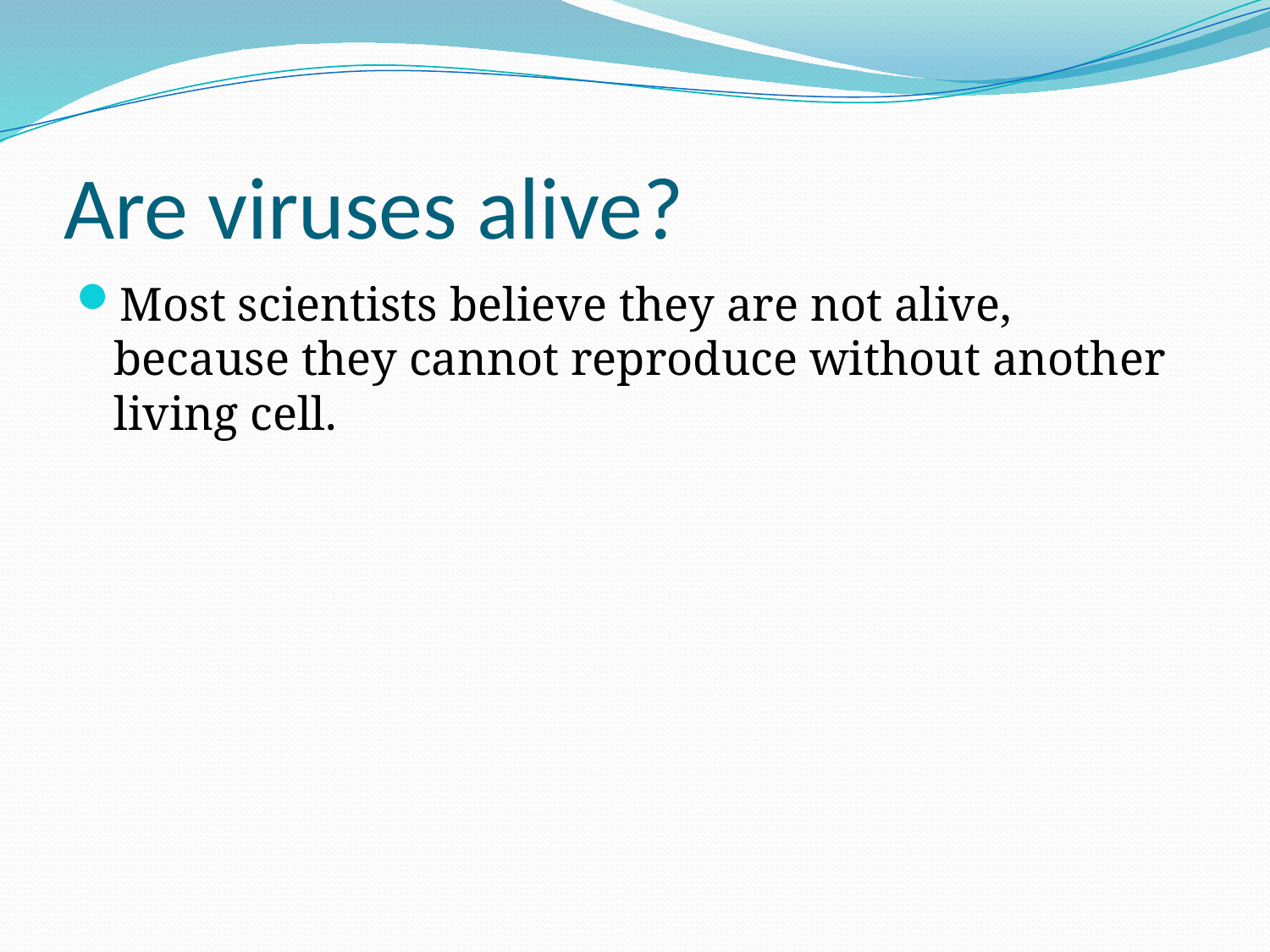

# Are viruses alive?
Most scientists believe they are not alive, because they cannot reproduce without another living cell.